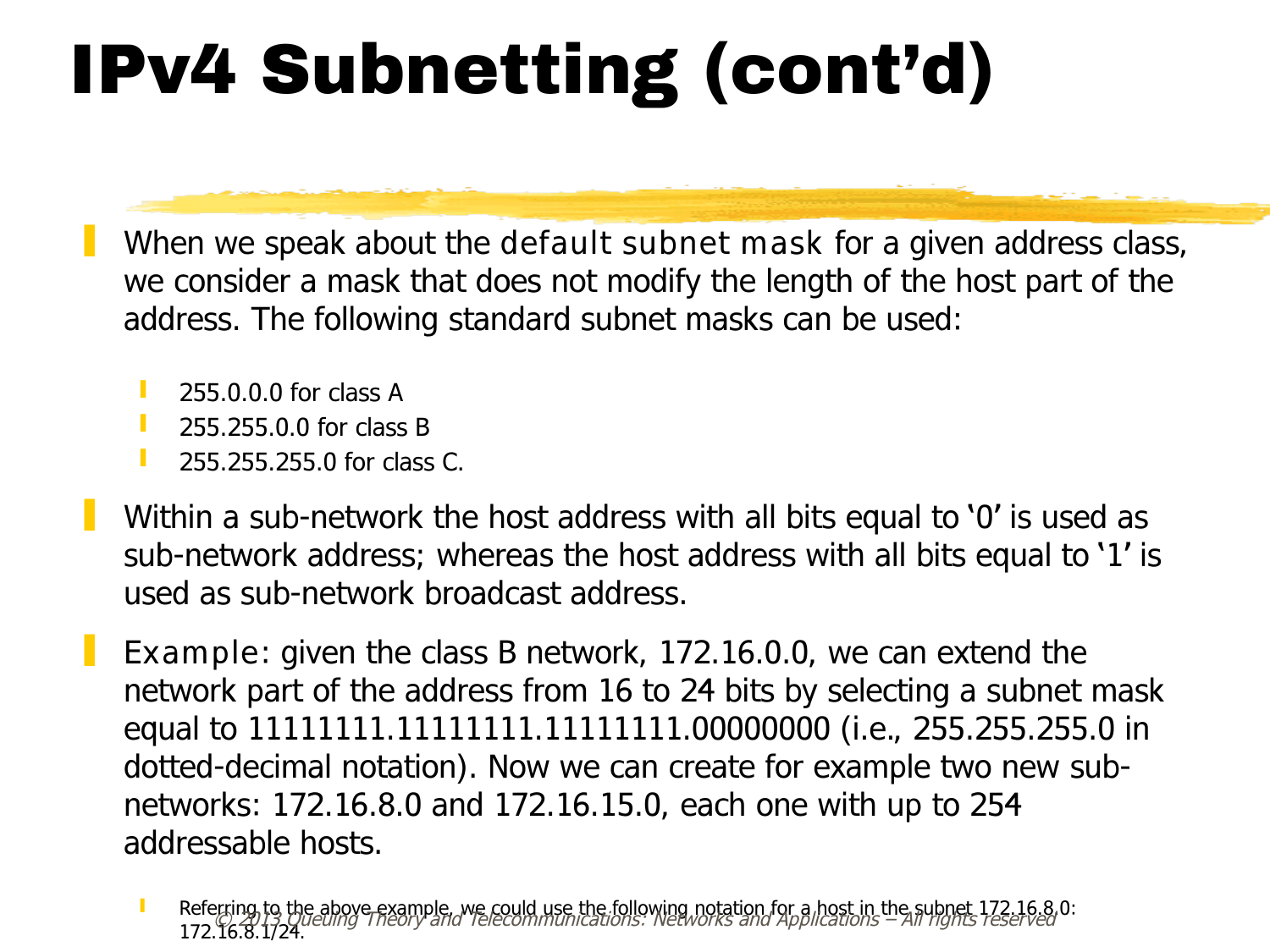

# IPv4 Subnetting (cont’d)
When we speak about the default subnet mask for a given address class, we consider a mask that does not modify the length of the host part of the address. The following standard subnet masks can be used:

255.0.0.0 for class A
255.255.0.0 for class B
255.255.255.0 for class C.

Within a sub-network the host address with all bits equal to ‘0’ is used as sub-network address; whereas the host address with all bits equal to ‘1’ is used as sub-network broadcast address.

Example: given the class B network, 172.16.0.0, we can extend the network part of the address from 16 to 24 bits by selecting a subnet mask equal to 11111111.11111111.11111111.00000000 (i.e., 255.255.255.0 in dotted-decimal notation). Now we can create for example two new sub-networks: 172.16.8.0 and 172.16.15.0, each one with up to 254 addressable hosts.

Referring to the above example, we could use the following notation for a host in the subnet 172.16.8.0: 172.16.8.1/24.

© 2013 Queuing Theory and Telecommunications: Networks and Applications – All rights reserved